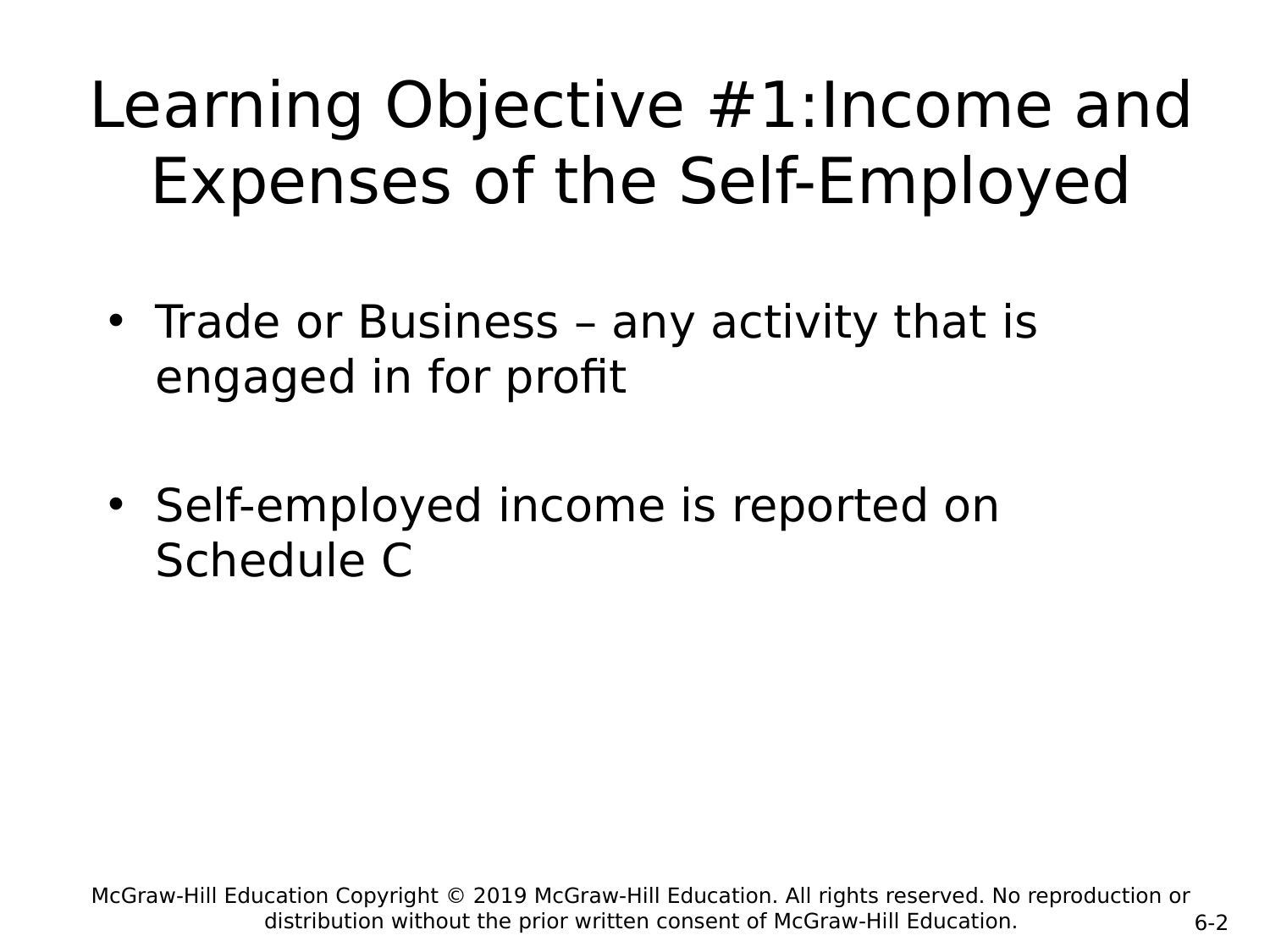

Learning Objective #1:Income and Expenses of the Self-Employed
Trade or Business – any activity that is engaged in for profit

Self-employed income is reported on Schedule C

McGraw-Hill Education Copyright © 2019 McGraw-Hill Education. All rights reserved. No reproduction or distribution without the prior written consent of McGraw-Hill Education.
6-2